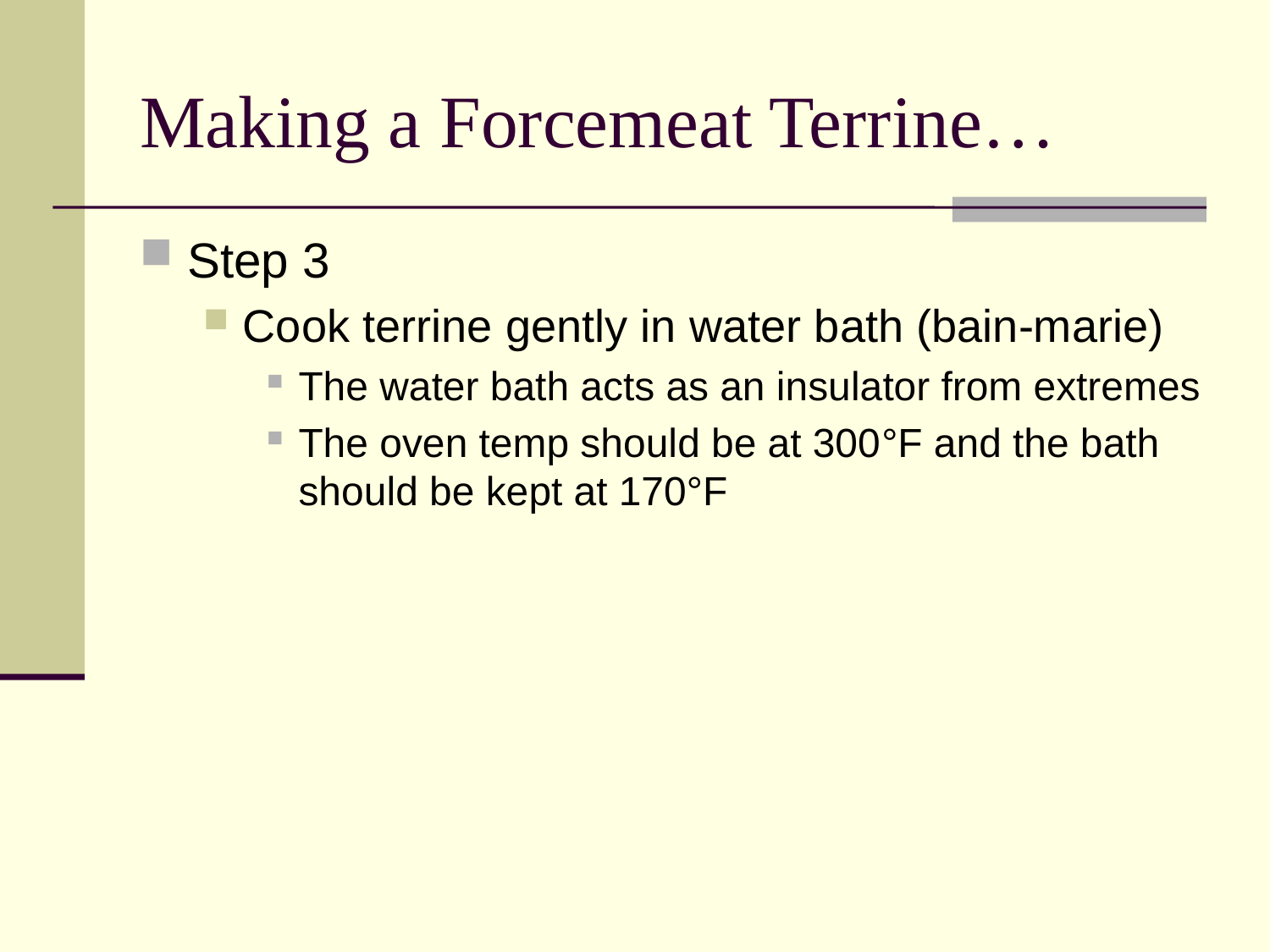

# Making a Forcemeat Terrine…
Step 3
Cook terrine gently in water bath (bain-marie)
The water bath acts as an insulator from extremes
The oven temp should be at 300°F and the bath should be kept at 170°F